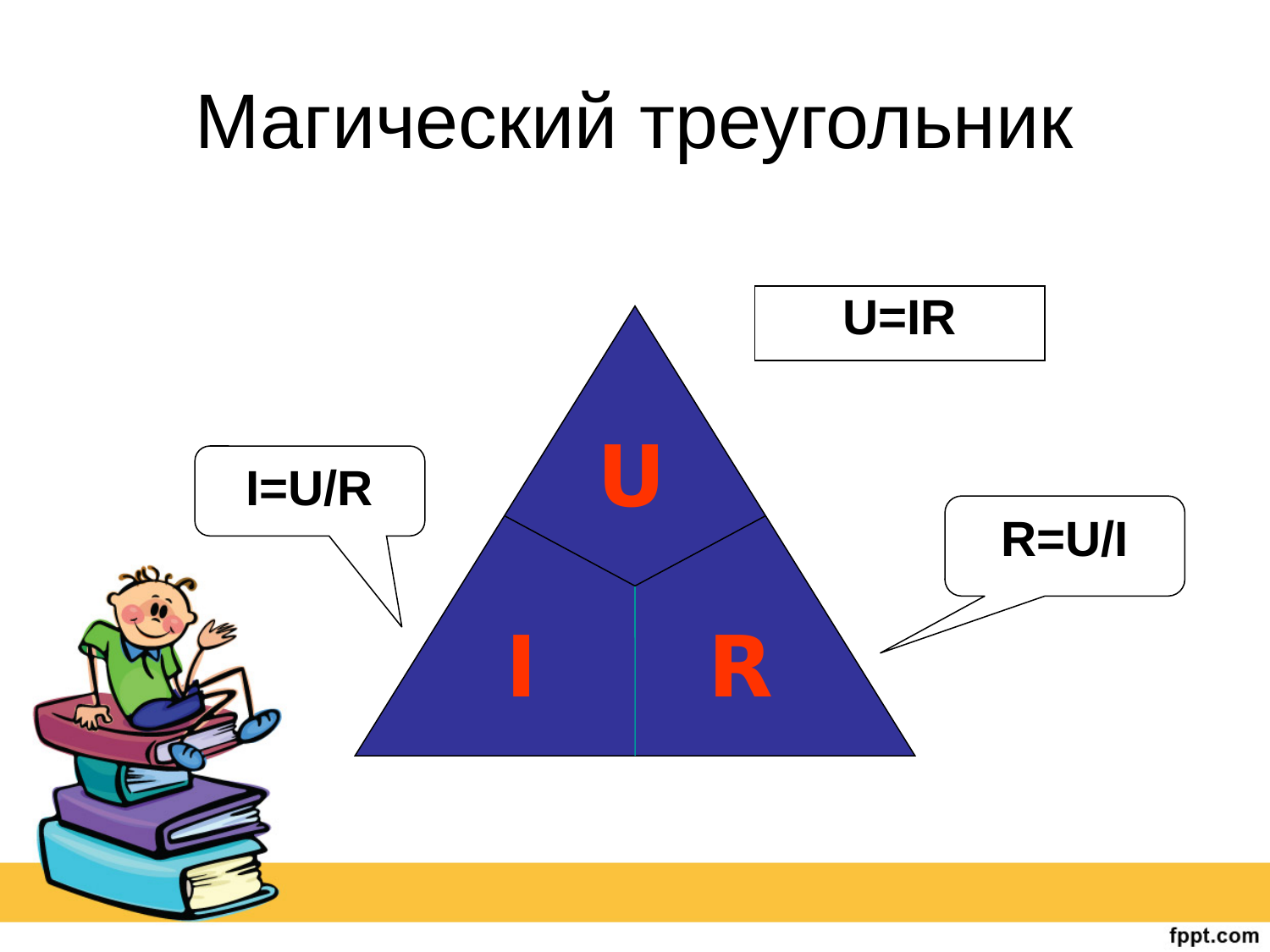

# Магический треугольник
U=IR

U
 I
R
I=U/R
R=U/I